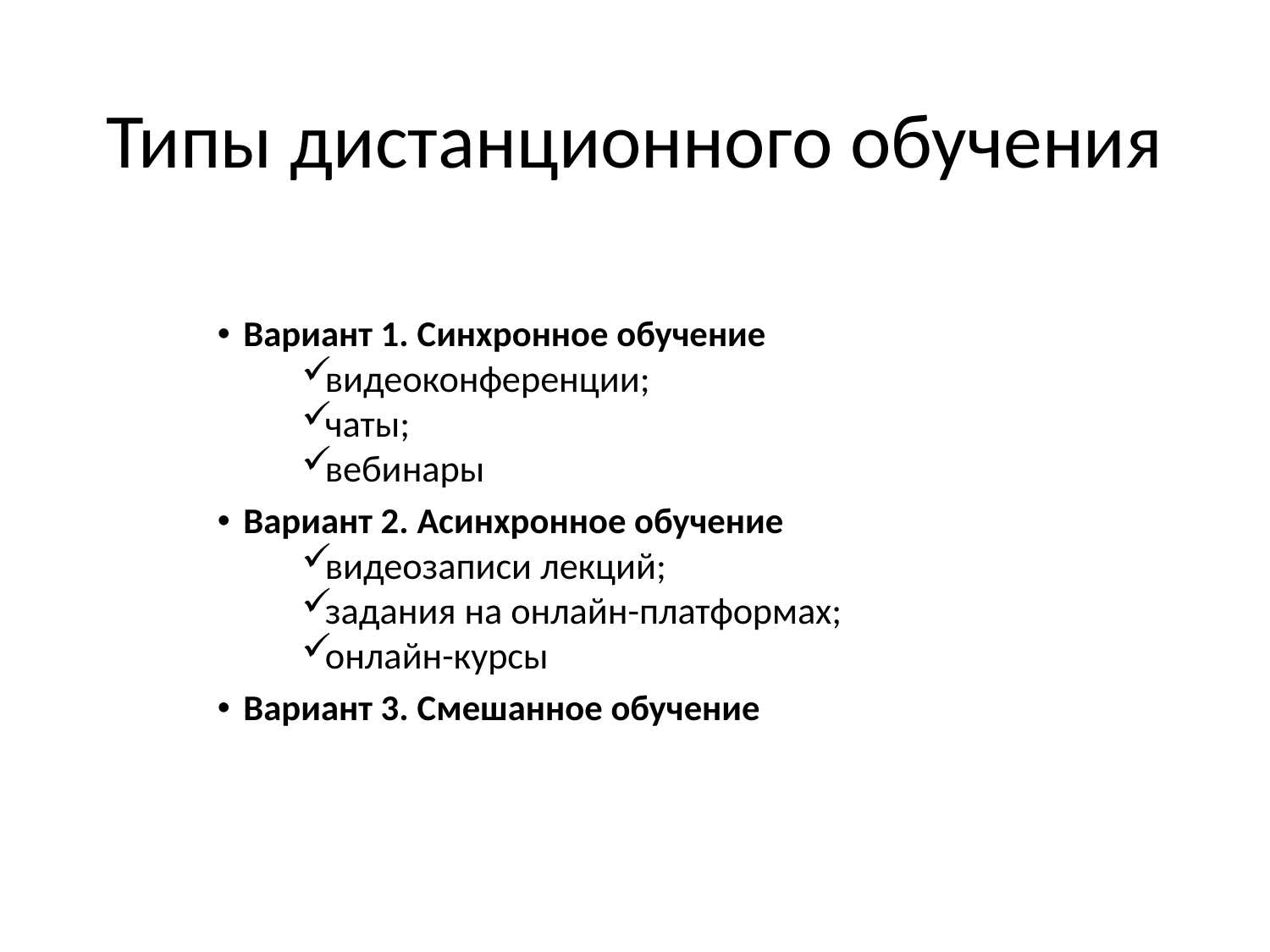

# Типы дистанционного обучения
Вариант 1. Синхронное обучение
видеоконференции;
чаты;
вебинары
Вариант 2. Асинхронное обучение
видеозаписи лекций;
задания на онлайн-платформах;
онлайн-курсы
Вариант 3. Смешанное обучение